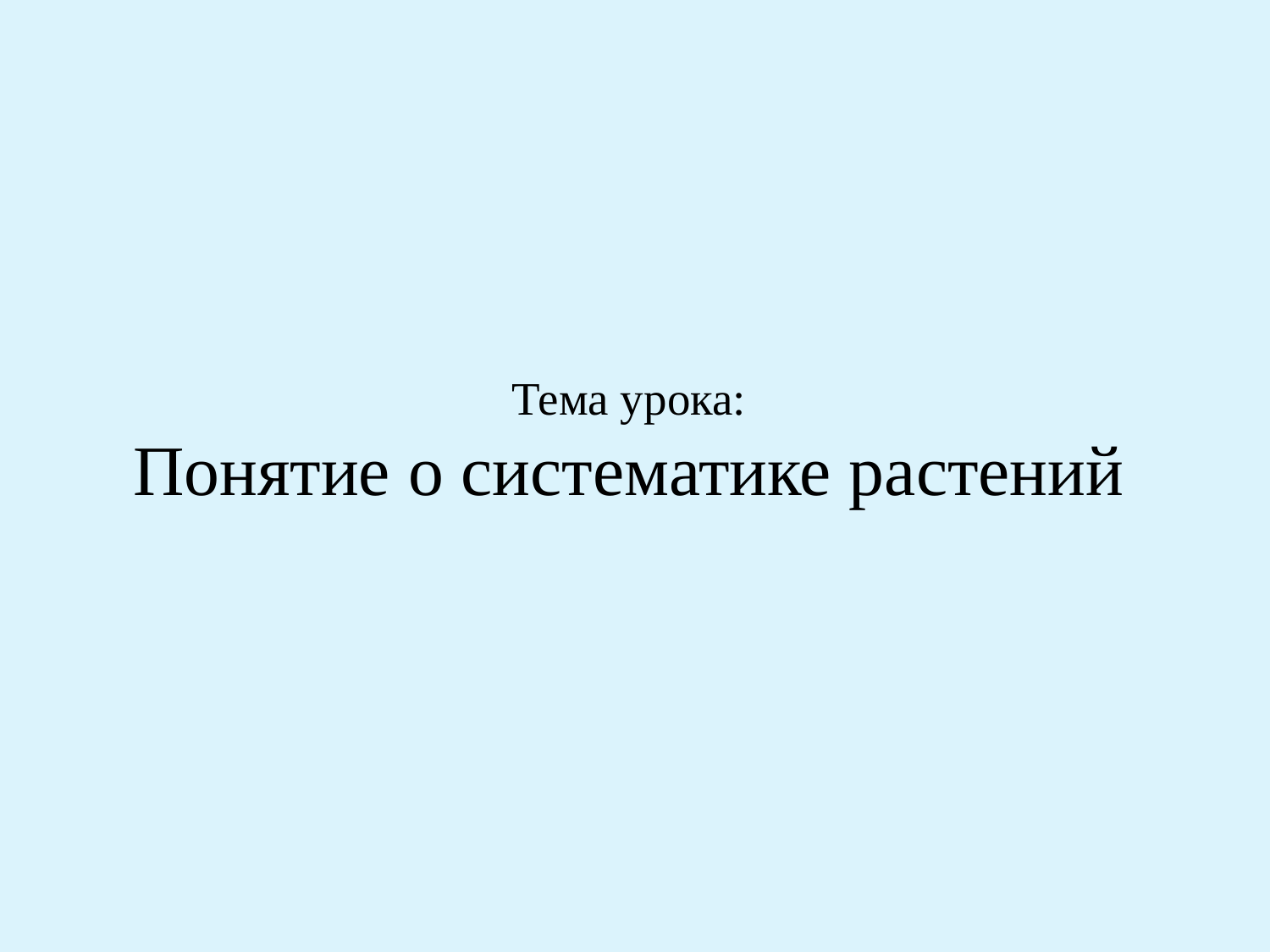

# Тема урока: Понятие о систематике растений